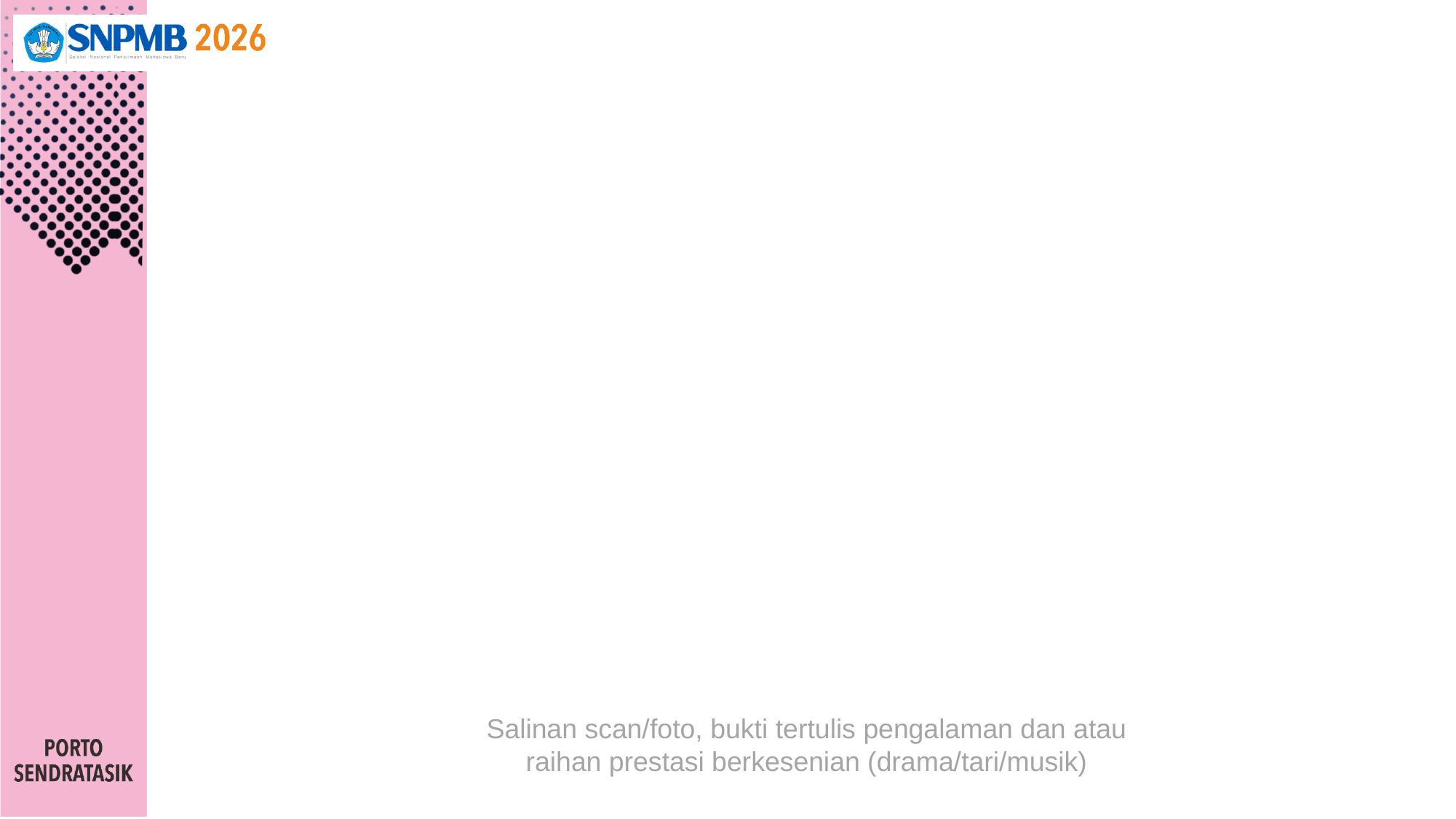

Salinan scan/foto, bukti tertulis pengalaman dan atau raihan prestasi berkesenian (drama/tari/musik)